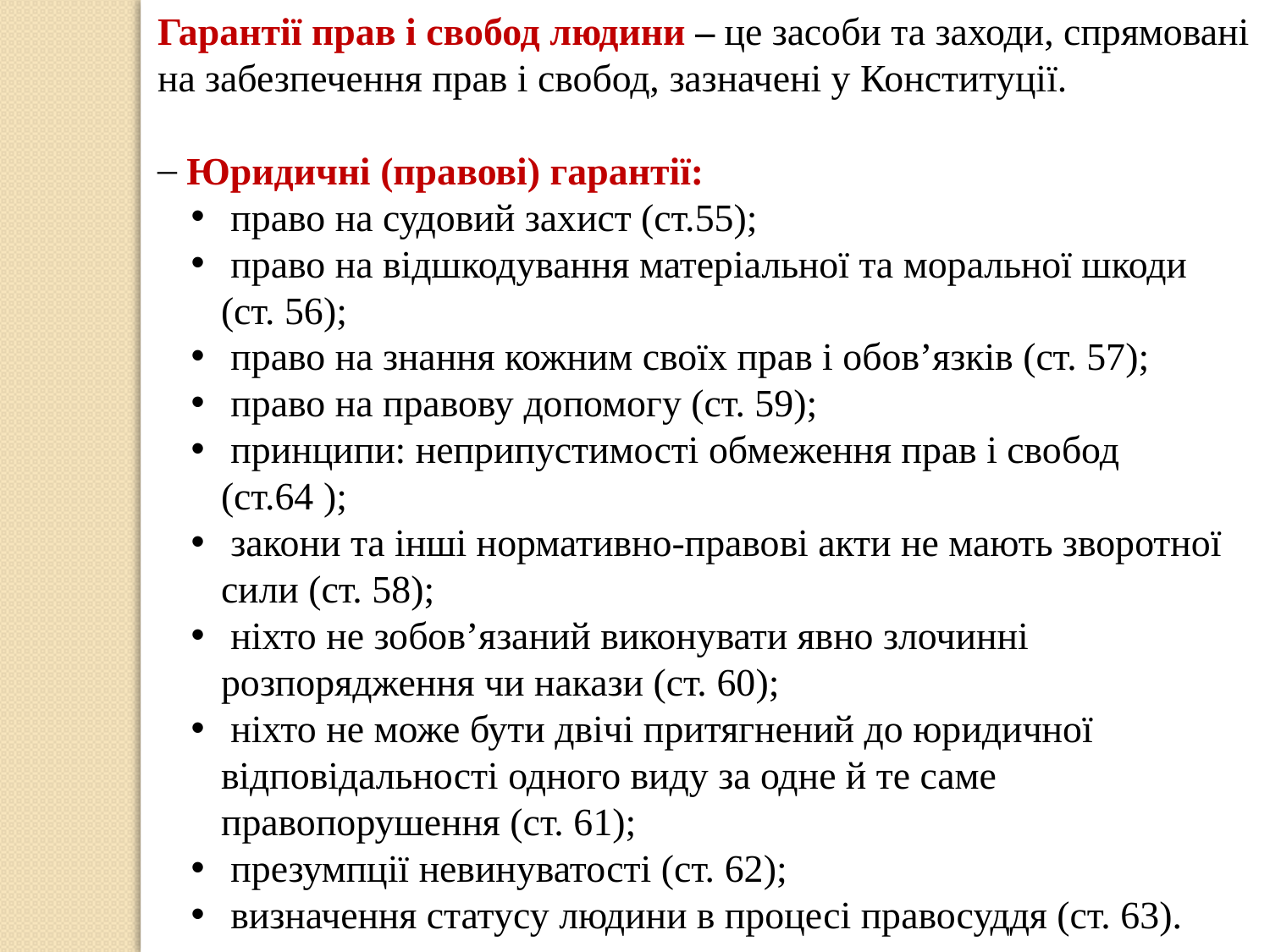

Гарантії прав і свобод людини – це засоби та заходи, спрямовані на забезпечення прав і свобод, зазначені у Конституції.

 Юридичні (правові) гарантії:
 право на судовий захист (ст.55);
 право на відшкодування матеріальної та моральної шкоди       (ст. 56);
 право на знання кожним своїх прав і обов’язків (ст. 57);
 право на правову допомогу (ст. 59);
 принципи: неприпустимості обмеження прав і свобод     (ст.64 );
 закони та інші нормативно-правові акти не мають зворотної сили (ст. 58);
 ніхто не зобов’язаний виконувати явно злочинні розпорядження чи накази (ст. 60);
 ніхто не може бути двічі притягнений до юридичної відповідальності одного виду за одне й те саме правопорушення (ст. 61);
 презумпції невинуватості (ст. 62);
 визначення статусу людини в процесі правосуддя (ст. 63).